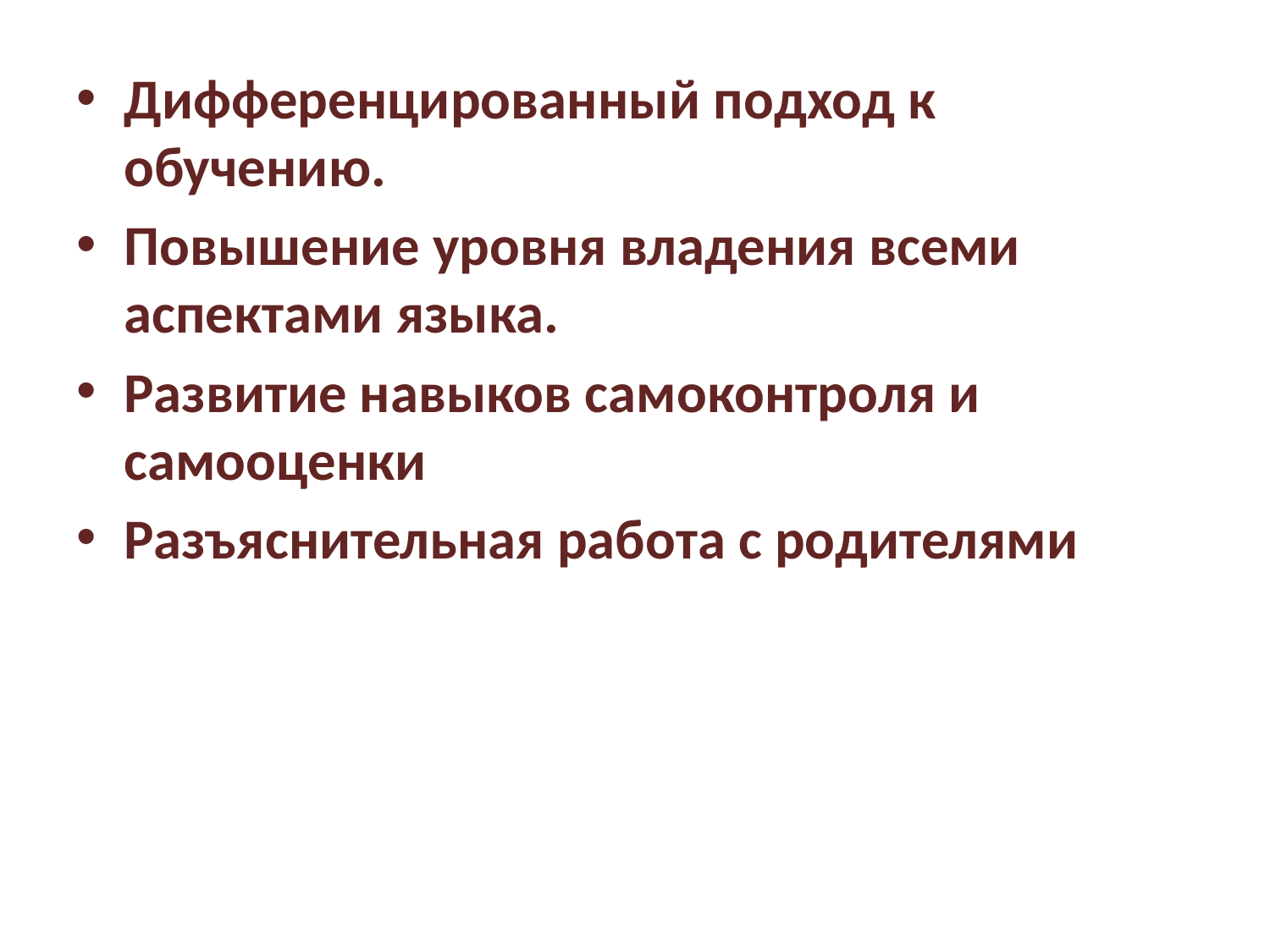

Дифференцированный подход к обучению.
Повышение уровня владения всеми аспектами языка.
Развитие навыков самоконтроля и самооценки
Разъяснительная работа с родителями